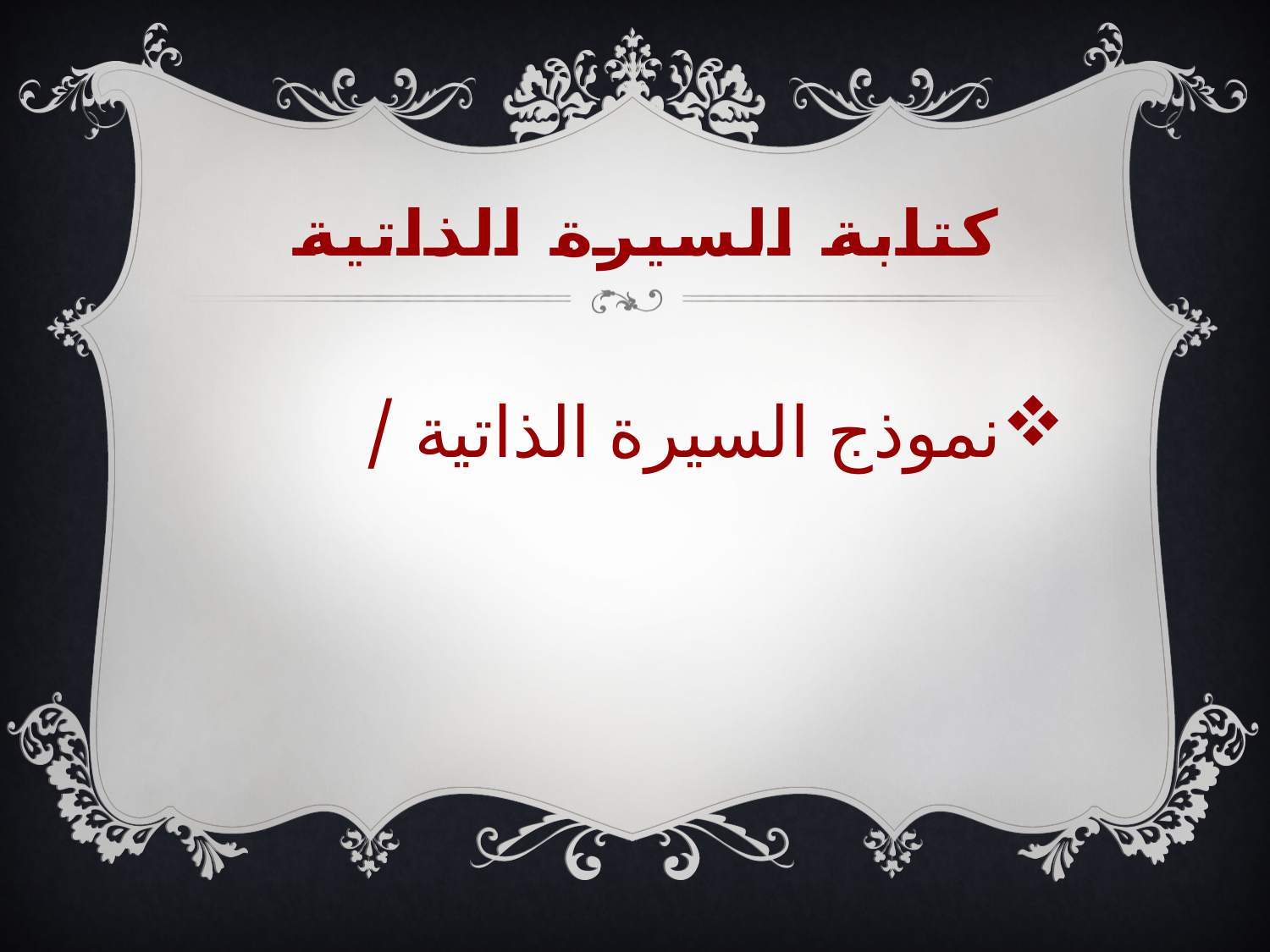

# كتابة السيرة الذاتية
نموذج السيرة الذاتية /